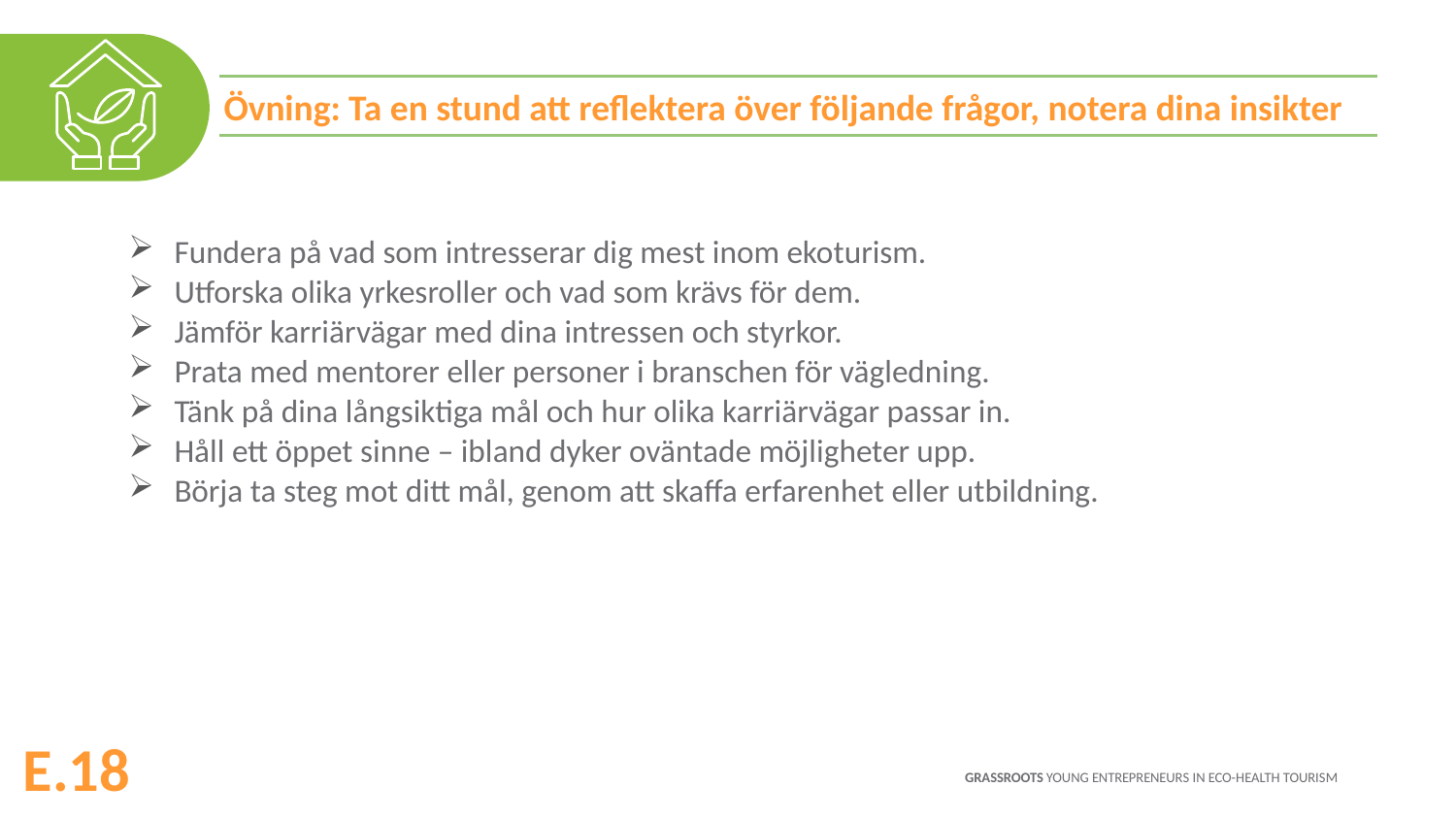

Övning: Ta en stund att reflektera över följande frågor, notera dina insikter

Fundera på vad som intresserar dig mest inom ekoturism.
Utforska olika yrkesroller och vad som krävs för dem.
Jämför karriärvägar med dina intressen och styrkor.
Prata med mentorer eller personer i branschen för vägledning.
Tänk på dina långsiktiga mål och hur olika karriärvägar passar in.
Håll ett öppet sinne – ibland dyker oväntade möjligheter upp.
Börja ta steg mot ditt mål, genom att skaffa erfarenhet eller utbildning.

E.18